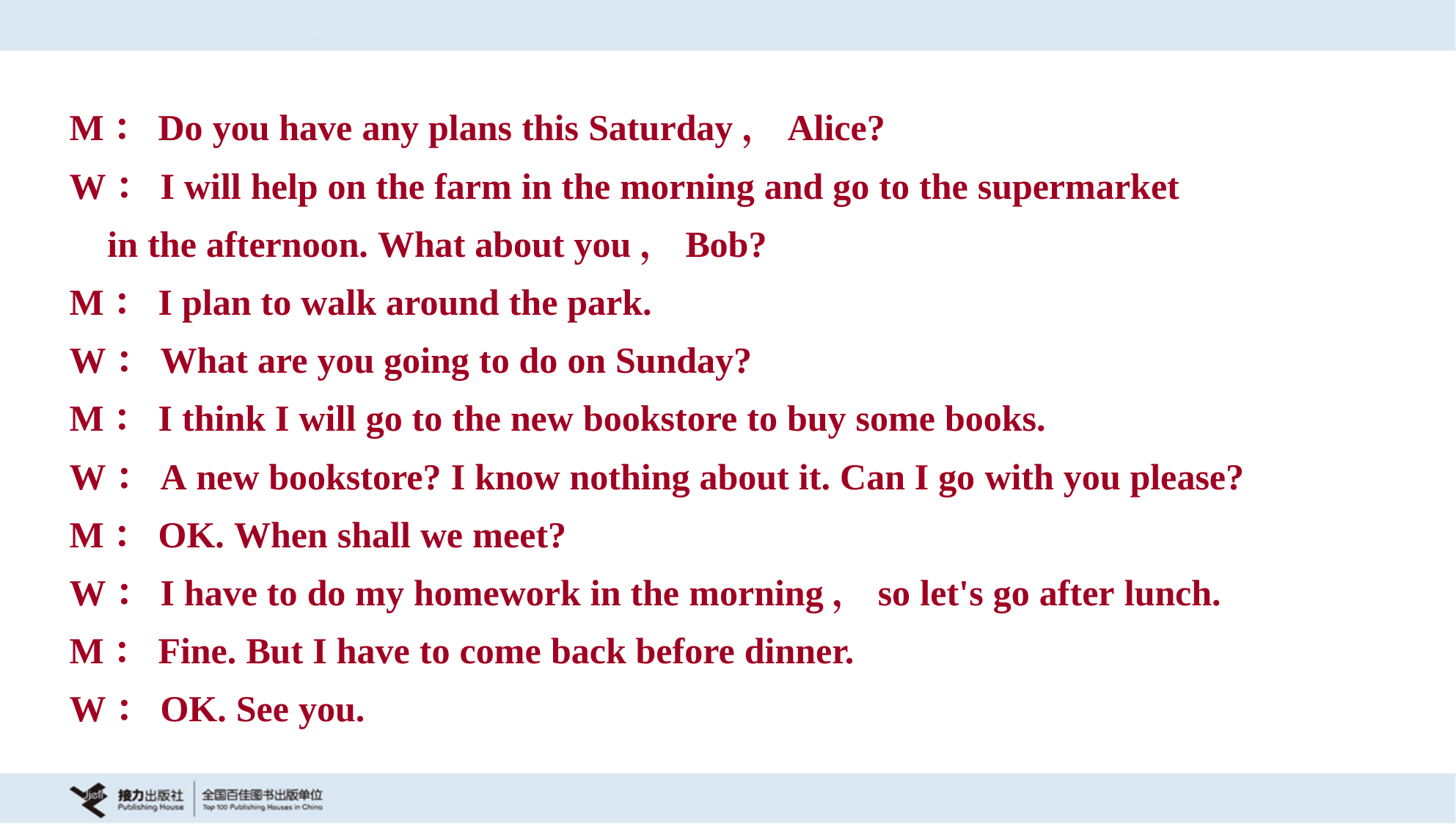

M：Do you have any plans this Saturday，Alice?
W：I will help on the farm in the morning and go to the supermarket
    in the afternoon. What about you，Bob?
M：I plan to walk around the park.
W：What are you going to do on Sunday?
M：I think I will go to the new bookstore to buy some books.
W：A new bookstore? I know nothing about it. Can I go with you please?
M：OK. When shall we meet?
W：I have to do my homework in the morning，so let's go after lunch.
M：Fine. But I have to come back before dinner.
W：OK. See you.